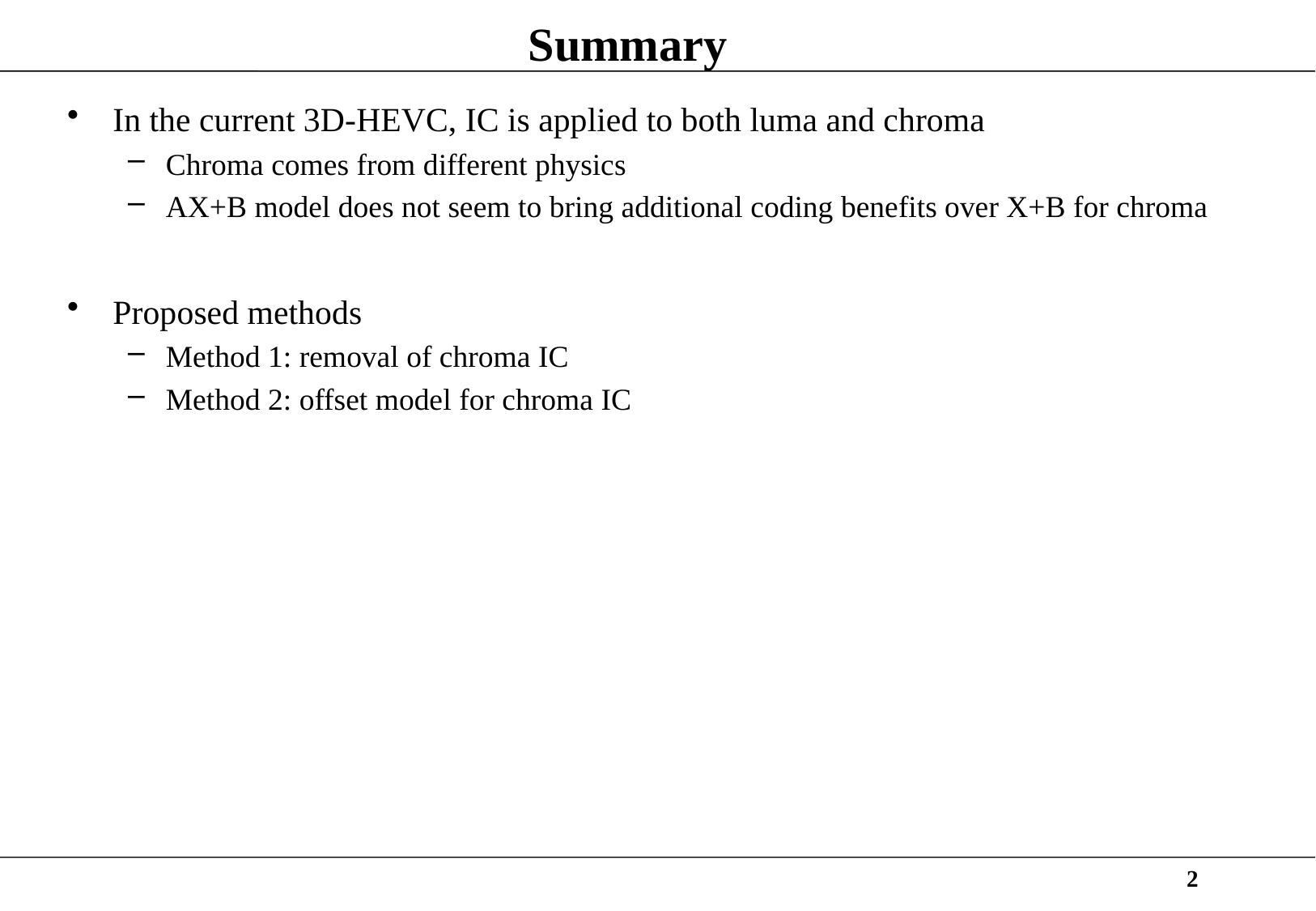

# Summary
In the current 3D-HEVC, IC is applied to both luma and chroma
Chroma comes from different physics
AX+B model does not seem to bring additional coding benefits over X+B for chroma

Proposed methods
Method 1: removal of chroma IC
Method 2: offset model for chroma IC
2